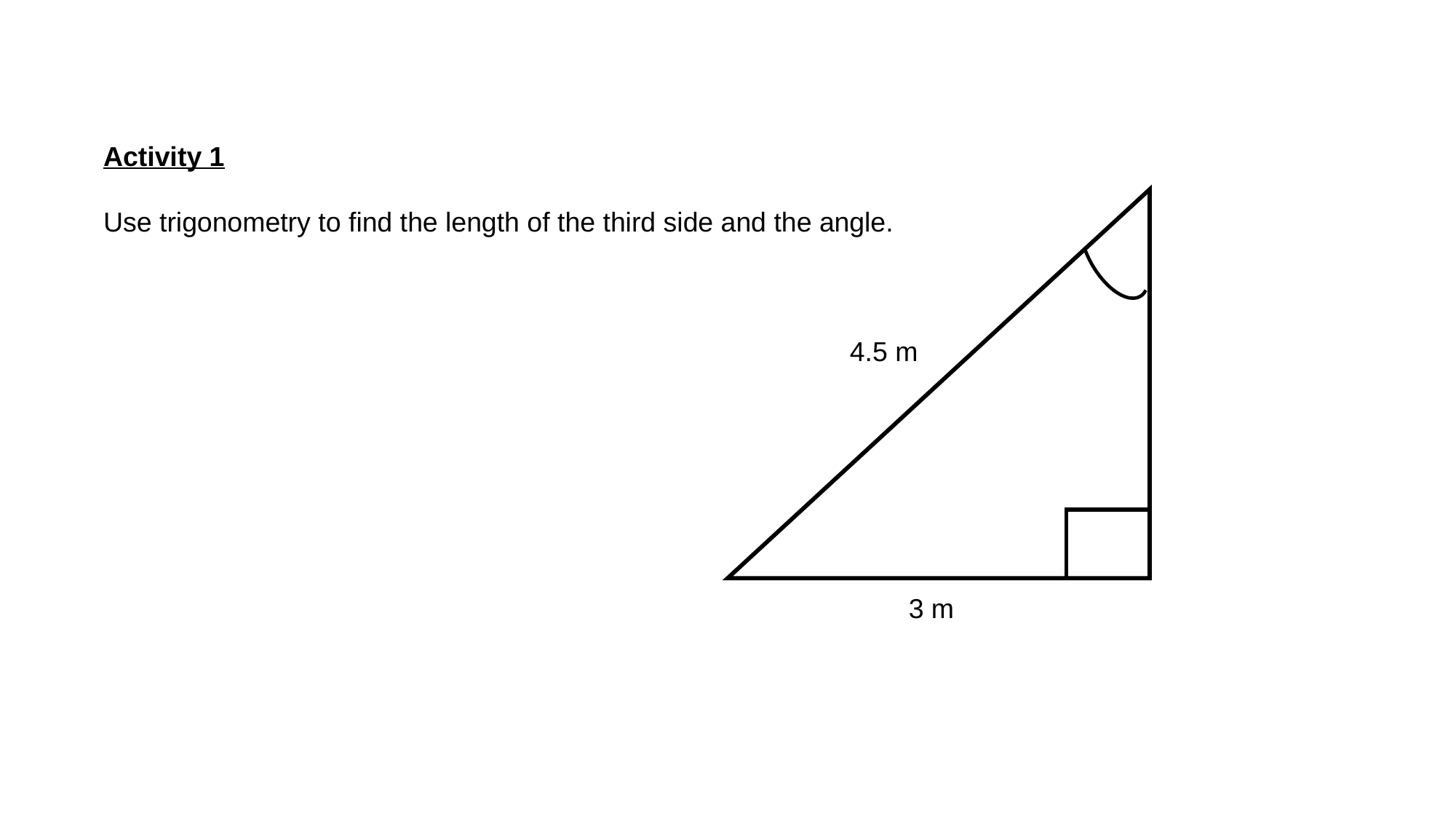

Activity 1

Use trigonometry to find the length of the third side and the angle.

4.5 m
3 m